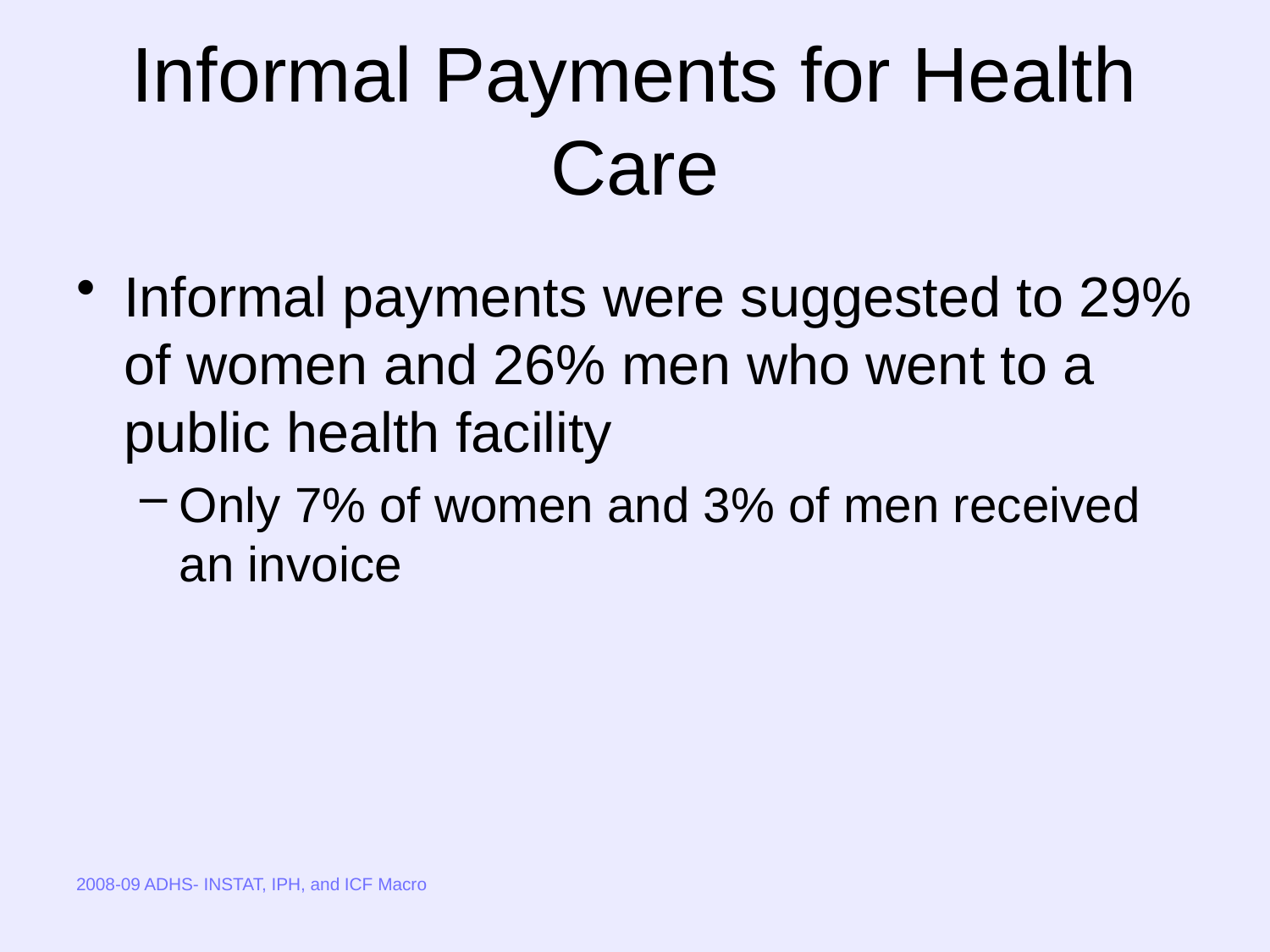

# Informal Payments for Health Care
Informal payments were suggested to 29% of women and 26% men who went to a public health facility
Only 7% of women and 3% of men received an invoice
2008-09 ADHS- INSTAT, IPH, and ICF Macro